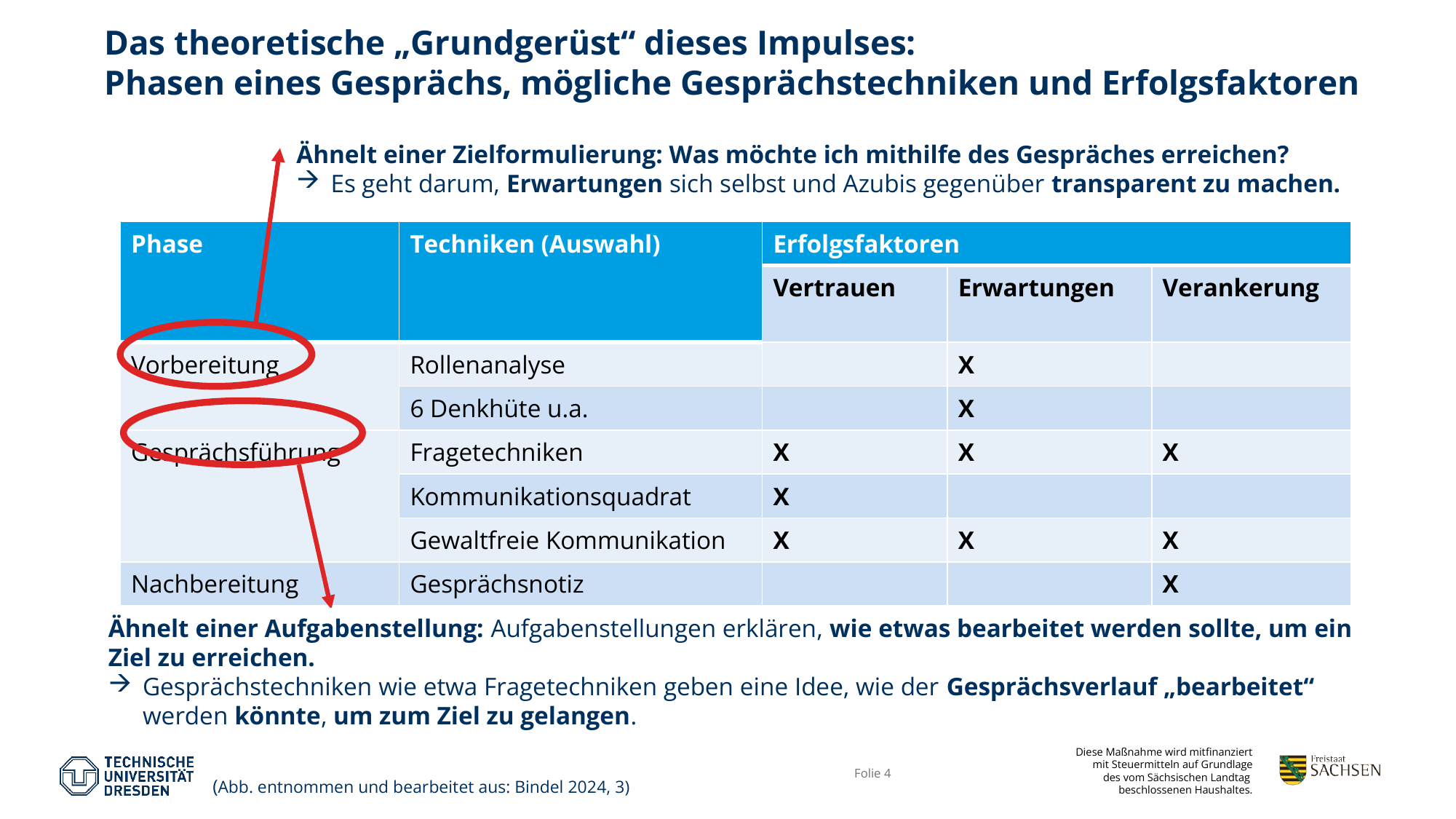

# Das theoretische „Grundgerüst“ dieses Impulses: Phasen eines Gesprächs, mögliche Gesprächstechniken und Erfolgsfaktoren
Ähnelt einer Zielformulierung: Was möchte ich mithilfe des Gespräches erreichen?
Es geht darum, Erwartungen sich selbst und Azubis gegenüber transparent zu machen.

| Phase | Techniken (Auswahl) | Erfolgsfaktoren |  |  |
| --- | --- | --- | --- | --- |
|  |  | Vertrauen | Erwartungen | Verankerung |
| Vorbereitung | Rollenanalyse |  | X |  |
|  | 6 Denkhüte u.a. |  | X |  |
| Gesprächsführung | Fragetechniken | X | X | X |
|  | Kommunikationsquadrat | X |  |  |
|  | Gewaltfreie Kommunikation | X | X | X |
| Nachbereitung | Gesprächsnotiz |  |  | X |

Ähnelt einer Aufgabenstellung: Aufgabenstellungen erklären, wie etwas bearbeitet werden sollte, um ein Ziel zu erreichen.
Gesprächstechniken wie etwa Fragetechniken geben eine Idee, wie der Gesprächsverlauf „bearbeitet“ werden könnte, um zum Ziel zu gelangen.
(Abb. entnommen und bearbeitet aus: Bindel 2024, 3)